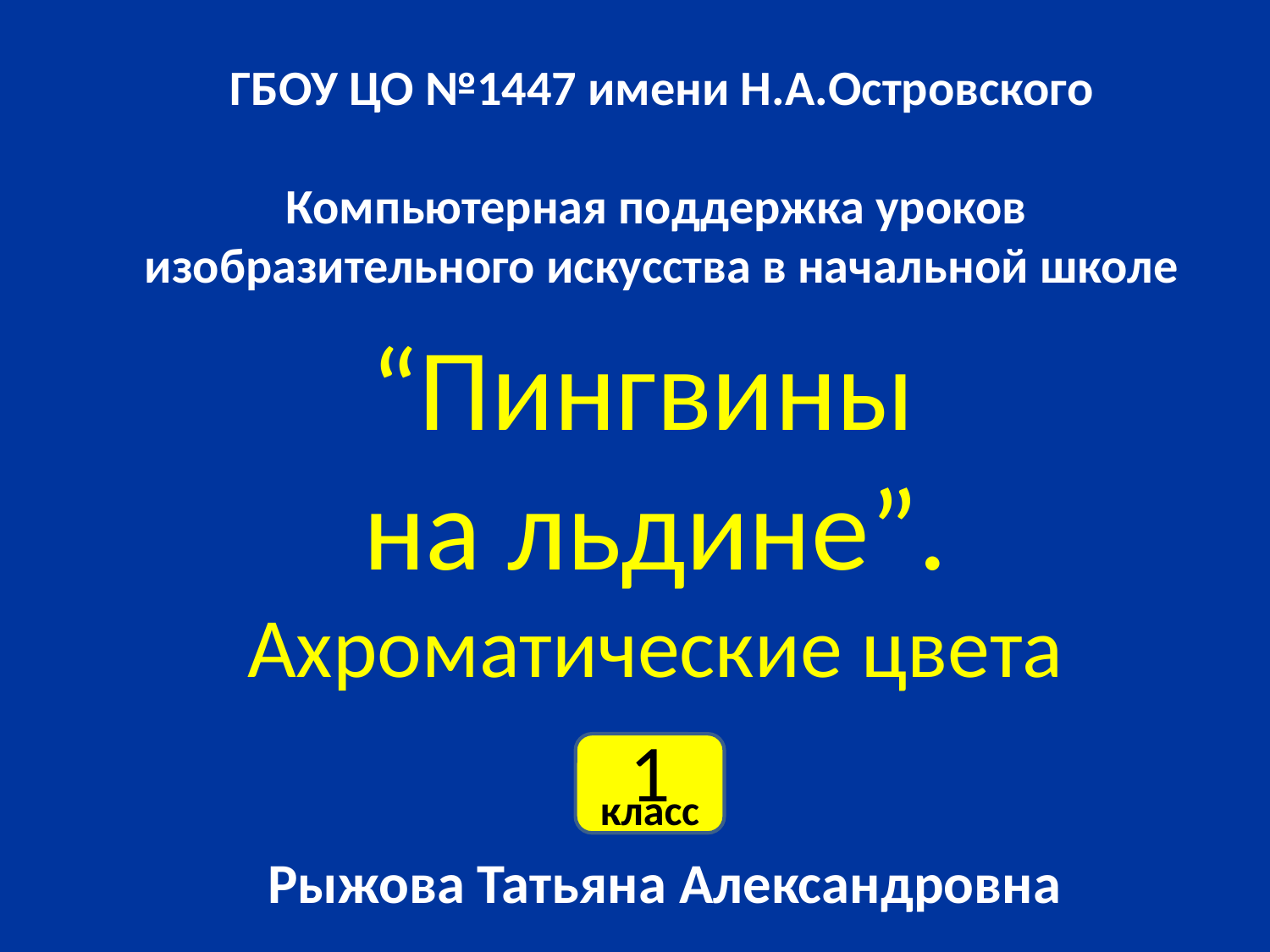

ГБОУ ЦО №1447 имени Н.А.Островского

Компьютерная поддержка уроков
изобразительного искусства в начальной школе
“Пингвины
на льдине”.
Ахроматические цвета
1

класс
Рыжова Татьяна Александровна